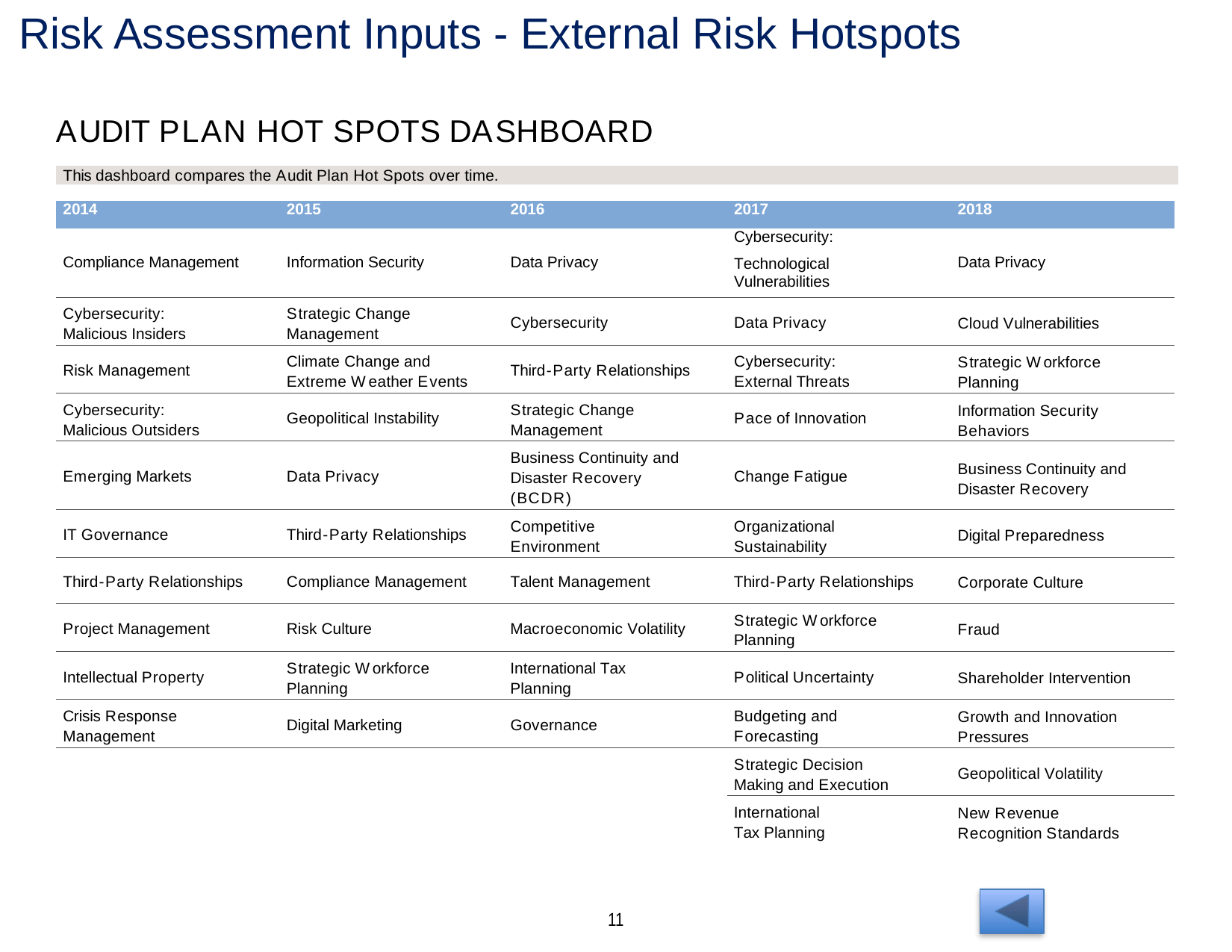

Risk Assessment Inputs - External Risk Hotspots
AUDIT PLAN HOT SPOTS DASHBOARD
This dashboard compares the Audit Plan Hot Spots over time.
| 2014 | 2015 | 2016 | 2017 | 2018 |
| --- | --- | --- | --- | --- |
|  |  |  | Cybersecurity: |  |
| Compliance Management | Information Security | Data Privacy | Technological Vulnerabilities | Data Privacy |
Cybersecurity: Malicious Insiders
Strategic Change Management
Cybersecurity
Data Privacy
Cloud Vulnerabilities

Climate Change and Extreme Weather Events
Cybersecurity: External Threats
Strategic Workforce Planning
Risk Management
Third-Party Relationships

Cybersecurity: Malicious Outsiders
Strategic Change Management
Information Security Behaviors
Geopolitical Instability
Pace of Innovation

Business Continuity and Disaster Recovery (BCDR)
Business Continuity and Disaster Recovery
Emerging Markets
Data Privacy
Change Fatigue

Competitive Environment
Organizational Sustainability
IT Governance
Third-Party Relationships
Digital Preparedness

Third-Party Relationships
Compliance Management
Talent Management
Third-Party Relationships
Corporate Culture

Strategic Workforce Planning
Project Management
Risk Culture
Macroeconomic Volatility
Fraud

Strategic Workforce Planning
International Tax Planning
Intellectual Property
Political Uncertainty
Shareholder Intervention

Crisis Response Management
Budgeting and Forecasting
Growth and Innovation Pressures
Digital Marketing
Governance

Strategic Decision Making and Execution
Geopolitical Volatility

International Tax Planning
New Revenue Recognition Standards